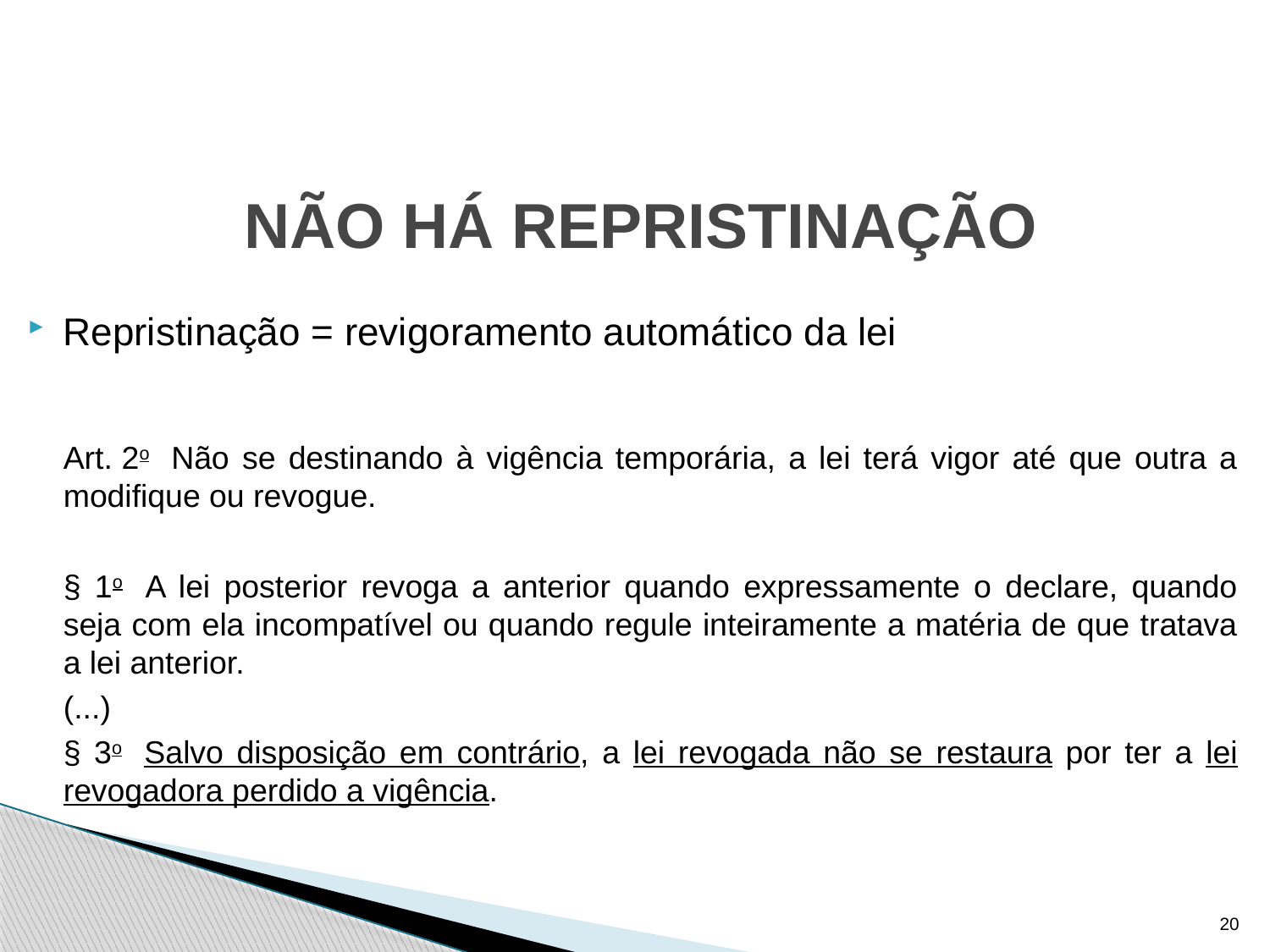

# NÃO HÁ REPRISTINAÇÃO
Repristinação = revigoramento automático da lei

	Art. 2o  Não se destinando à vigência temporária, a lei terá vigor até que outra a modifique ou revogue.

	§ 1o  A lei posterior revoga a anterior quando expressamente o declare, quando seja com ela incompatível ou quando regule inteiramente a matéria de que tratava a lei anterior.
	(...)
	§ 3o  Salvo disposição em contrário, a lei revogada não se restaura por ter a lei revogadora perdido a vigência.

20